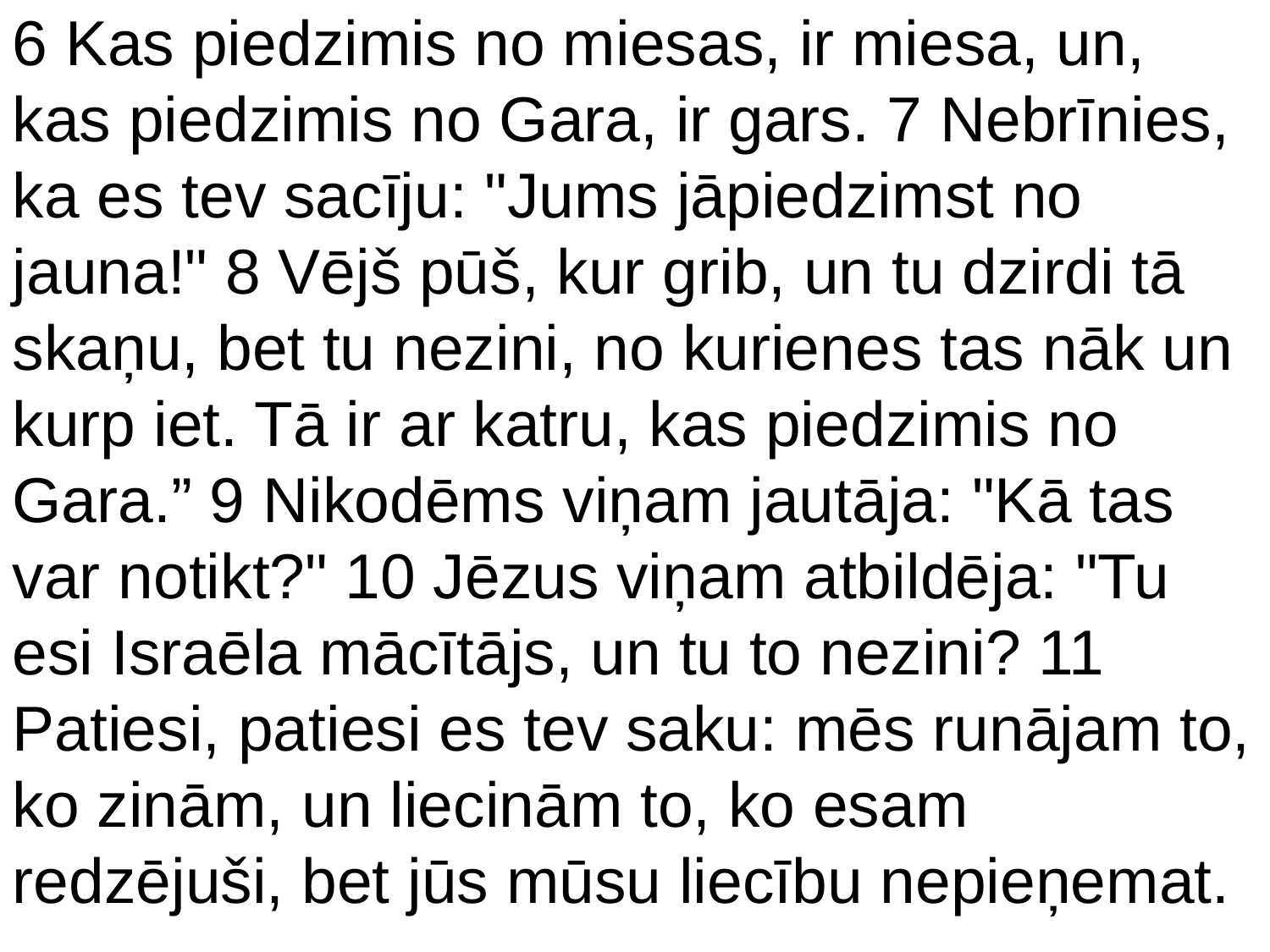

6 Kas piedzimis no miesas, ir miesa, un, kas piedzimis no Gara, ir gars. 7 Nebrīnies, ka es tev sacīju: "Jums jāpiedzimst no jauna!" 8 Vējš pūš, kur grib, un tu dzirdi tā skaņu, bet tu nezini, no kurienes tas nāk un kurp iet. Tā ir ar katru, kas piedzimis no Gara.” 9 Nikodēms viņam jautāja: "Kā tas var notikt?" 10 Jēzus viņam atbildēja: "Tu esi Israēla mācītājs, un tu to nezini? 11 Patiesi, patiesi es tev saku: mēs runājam to, ko zinām, un liecinām to, ko esam redzējuši, bet jūs mūsu liecību nepieņemat.